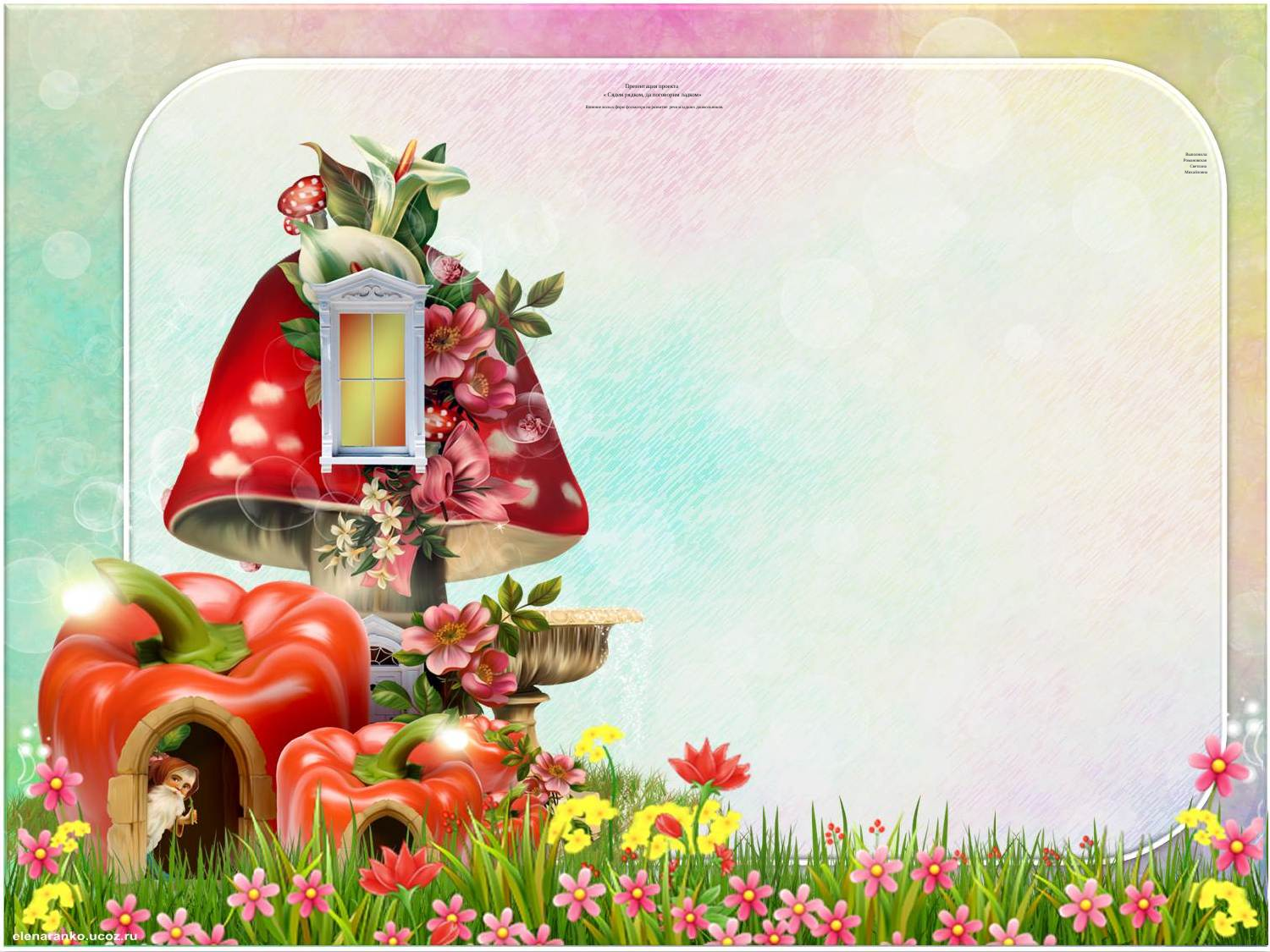

Презентация проекта
« Сядем рядком, да поговорим ладком»

			Влияние малых форм фольклора на развитие 			речи младших дошкольников.

Выполнила:
Романовская
Светлана
Михайловна
.